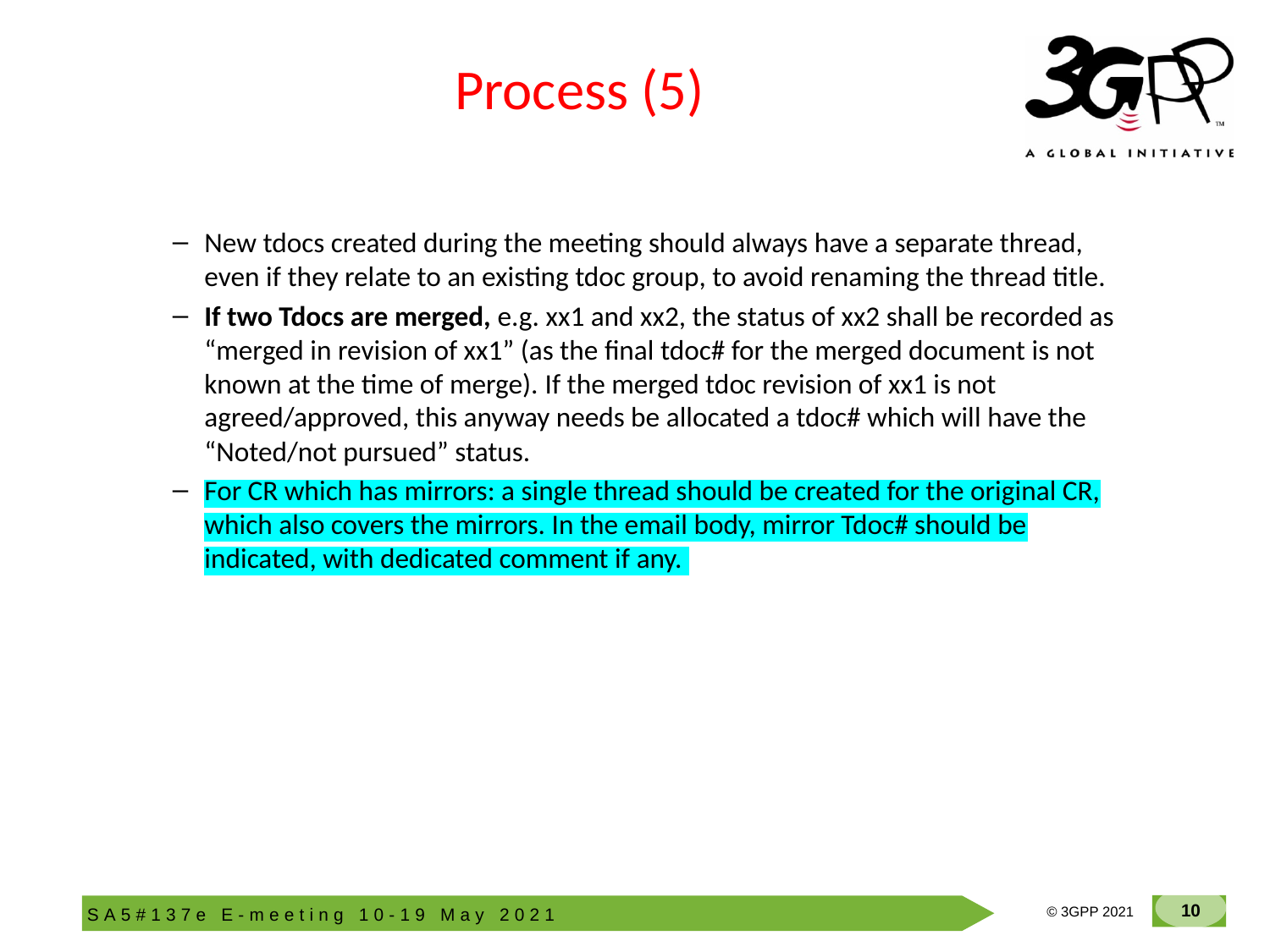

# Process (5)
New tdocs created during the meeting should always have a separate thread, even if they relate to an existing tdoc group, to avoid renaming the thread title.
If two Tdocs are merged, e.g. xx1 and xx2, the status of xx2 shall be recorded as “merged in revision of xx1” (as the final tdoc# for the merged document is not known at the time of merge). If the merged tdoc revision of xx1 is not agreed/approved, this anyway needs be allocated a tdoc# which will have the “Noted/not pursued” status.
For CR which has mirrors: a single thread should be created for the original CR, which also covers the mirrors. In the email body, mirror Tdoc# should be indicated, with dedicated comment if any.